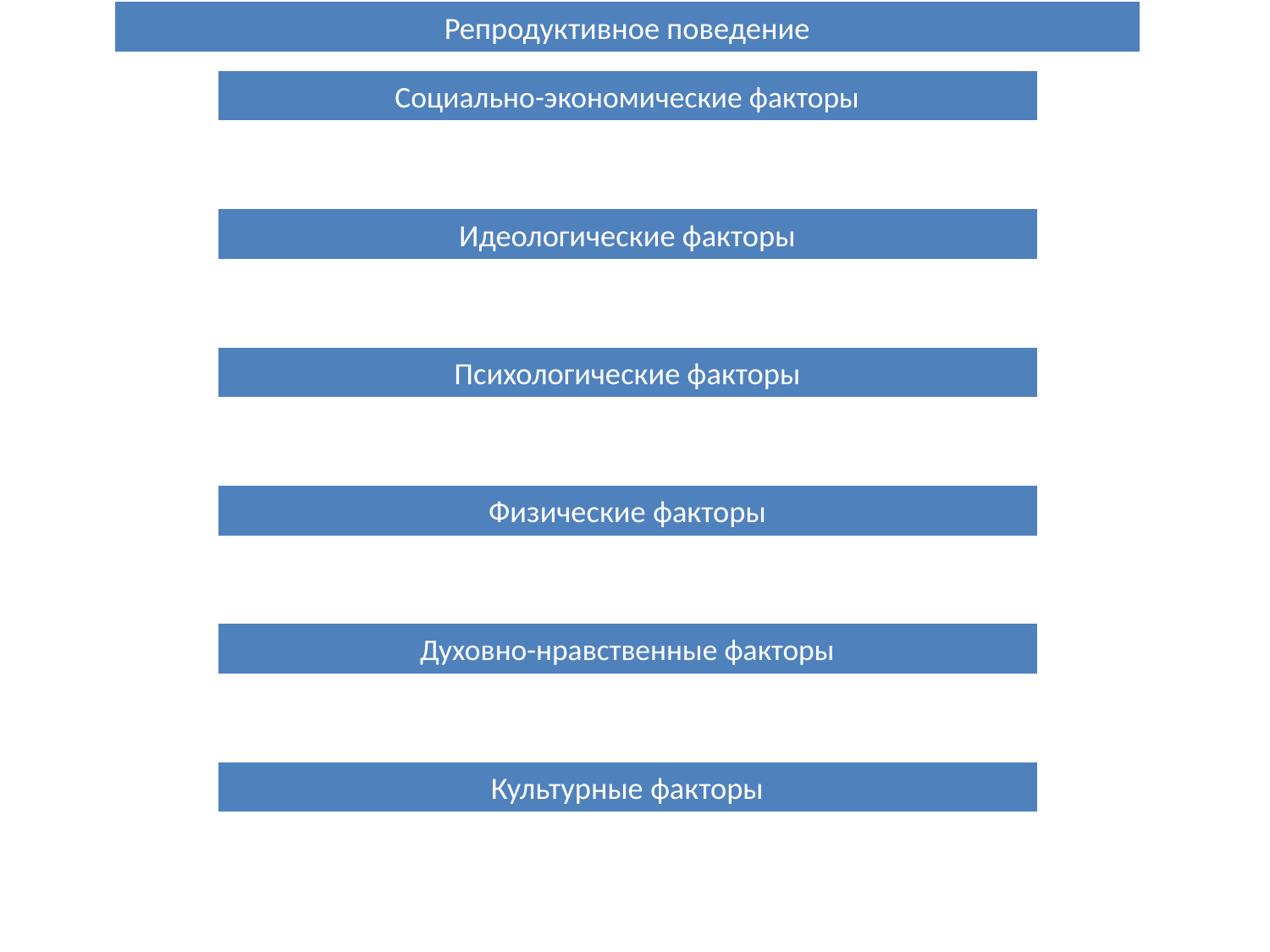

Репродуктивное поведение
Социально-экономические факторы
Идеологические факторы
Психологические факторы
Физические факторы
Духовно-нравственные факторы
Культурные факторы